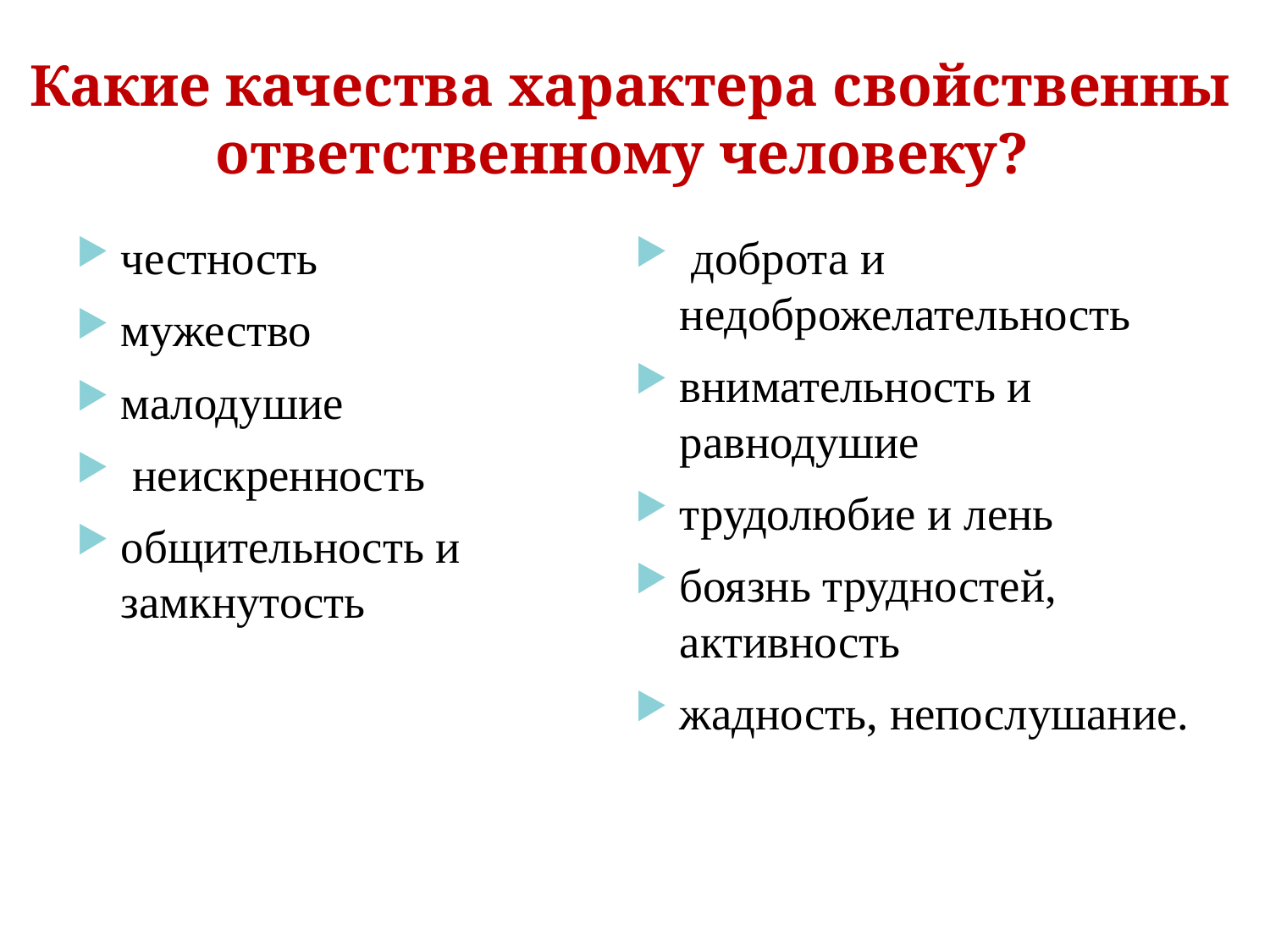

# Какие качества характера свойственны ответственному человеку?
честность
мужество
малодушие
 неискренность
общительность и замкнутость

 доброта и недоброжелательность
внимательность и равнодушие
трудолюбие и лень
боязнь трудностей, активность
жадность, непослушание.